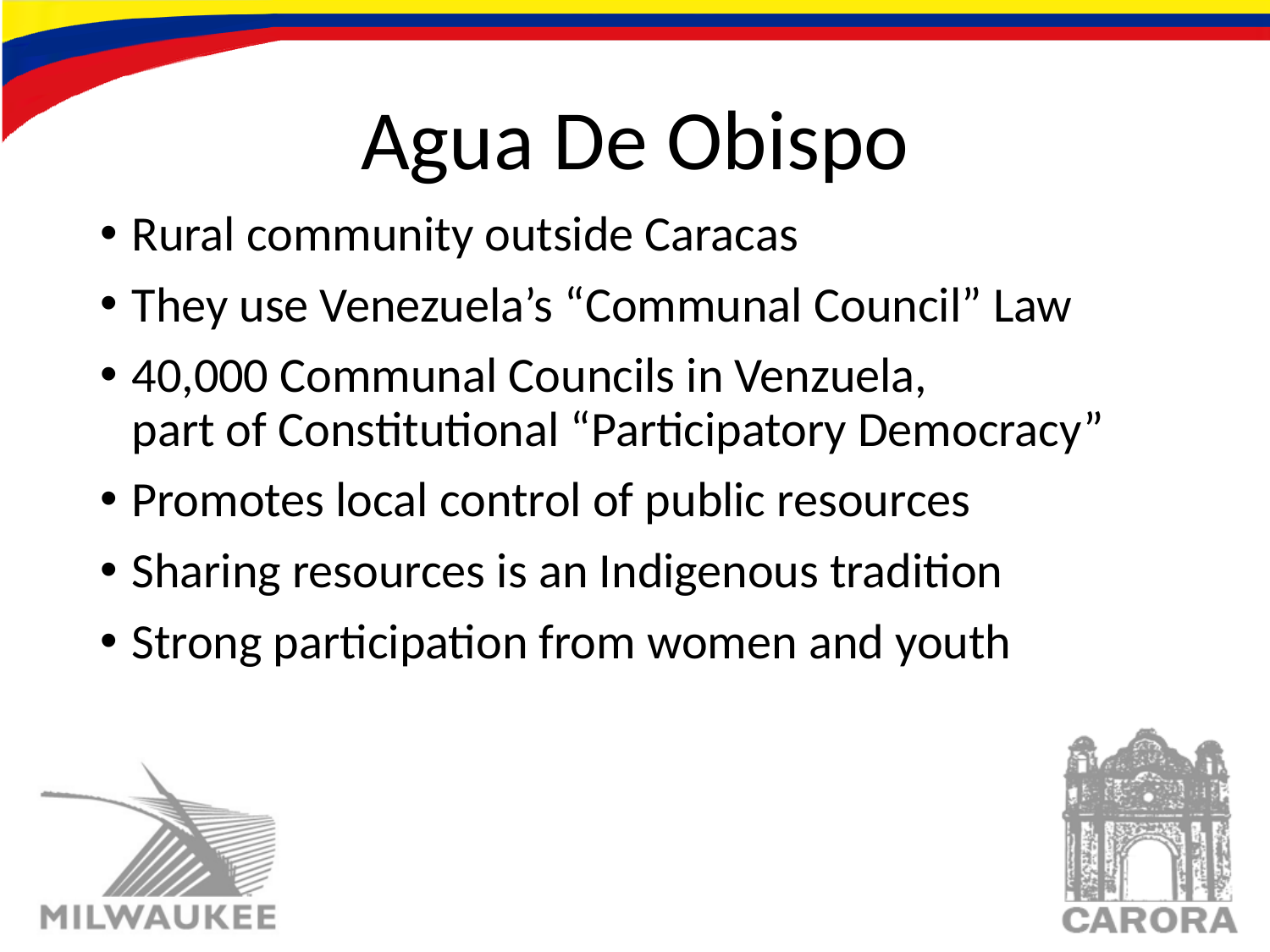

# Agua De Obispo
Rural community outside Caracas
They use Venezuela’s “Communal Council” Law
40,000 Communal Councils in Venzuela,
part of Constitutional “Participatory Democracy”
Promotes local control of public resources
Sharing resources is an Indigenous tradition
Strong participation from women and youth